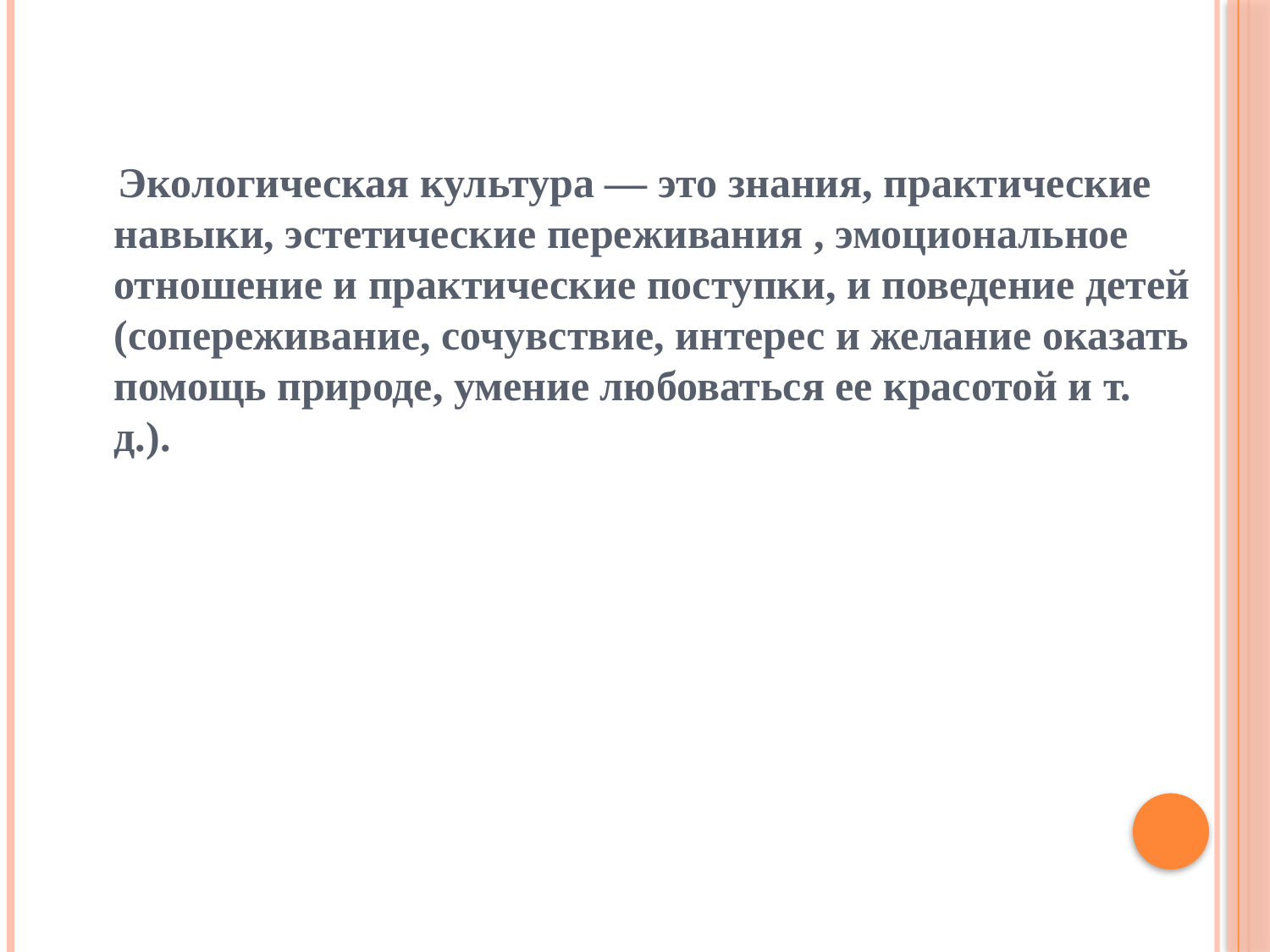

Экологическая культура — это знания, практические навыки, эстетические переживания , эмоциональное отношение и практические поступки, и поведение детей (сопереживание, сочувствие, интерес и желание оказать помощь природе, умение любоваться ее красотой и т. д.).